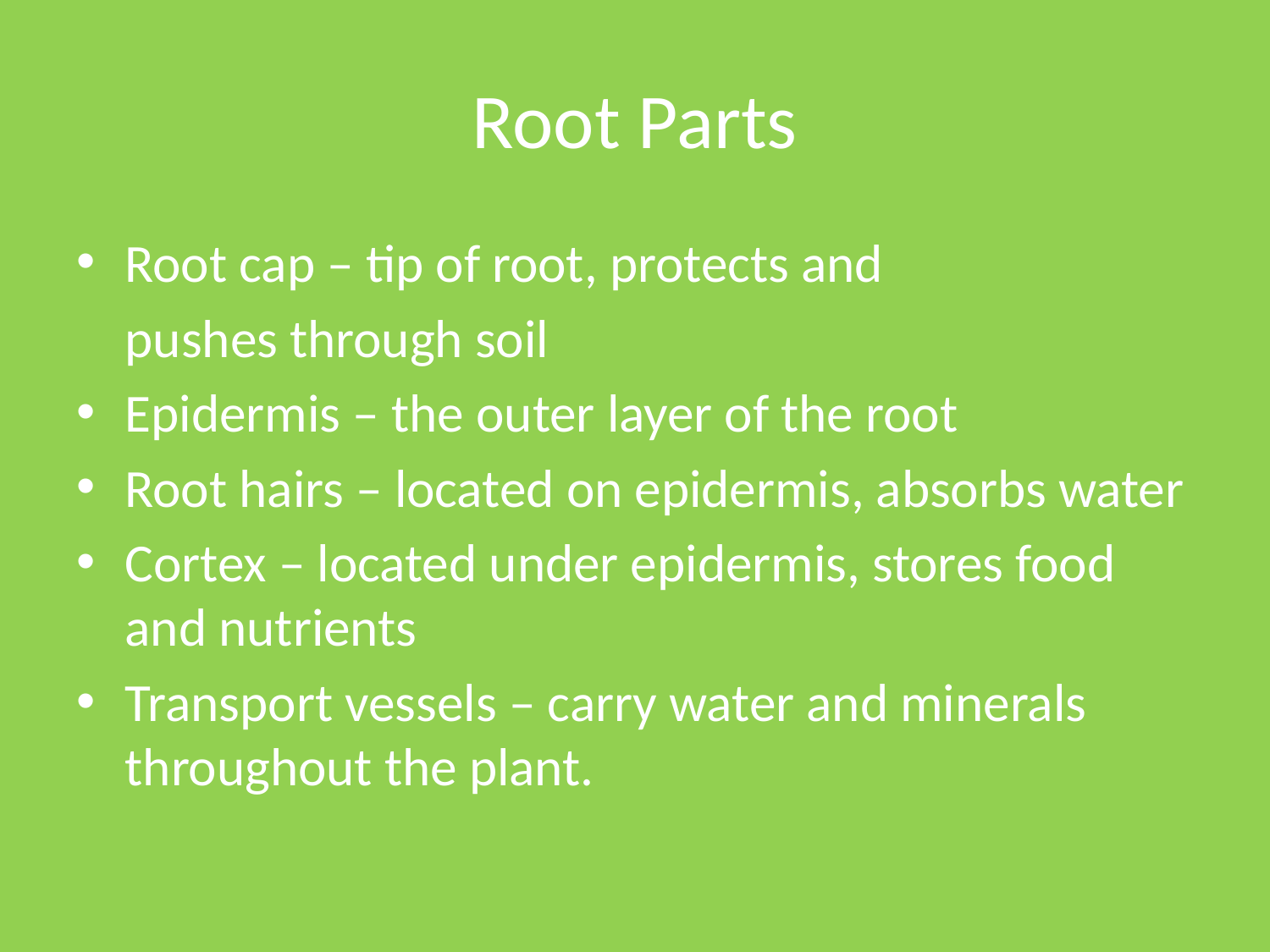

# Root Parts
Root cap – tip of root, protects and
	pushes through soil
Epidermis – the outer layer of the root
Root hairs – located on epidermis, absorbs water
Cortex – located under epidermis, stores food and nutrients
Transport vessels – carry water and minerals throughout the plant.